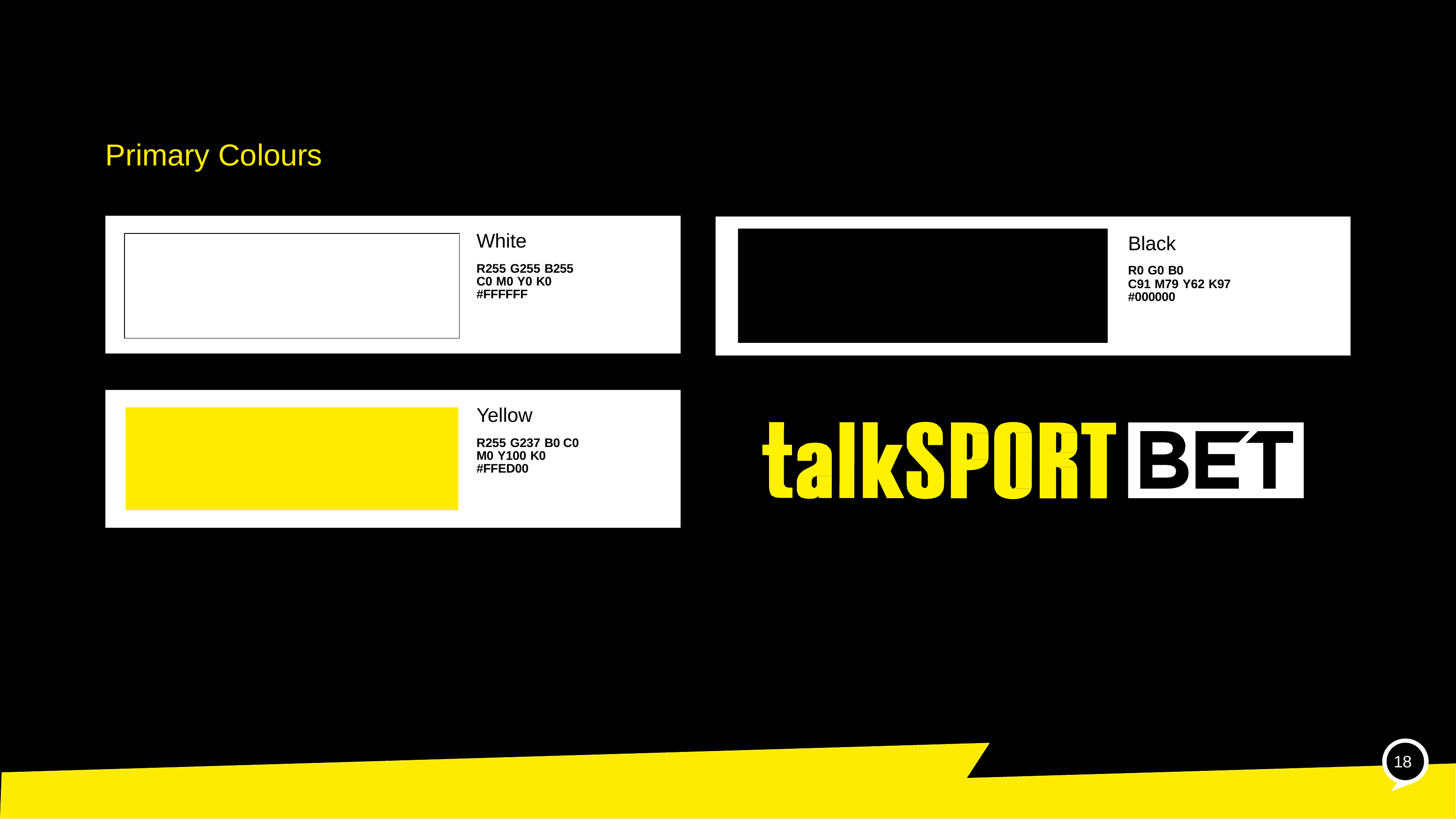

# Primary Colours

White
R255 G255 B255 C0 M0 Y0 K0 #FFFFFF

Black
R0 G0 B0
C91 M79 Y62 K97 #000000

Yellow
R255 G237 B0 C0 M0 Y100 K0 #FFED00

18